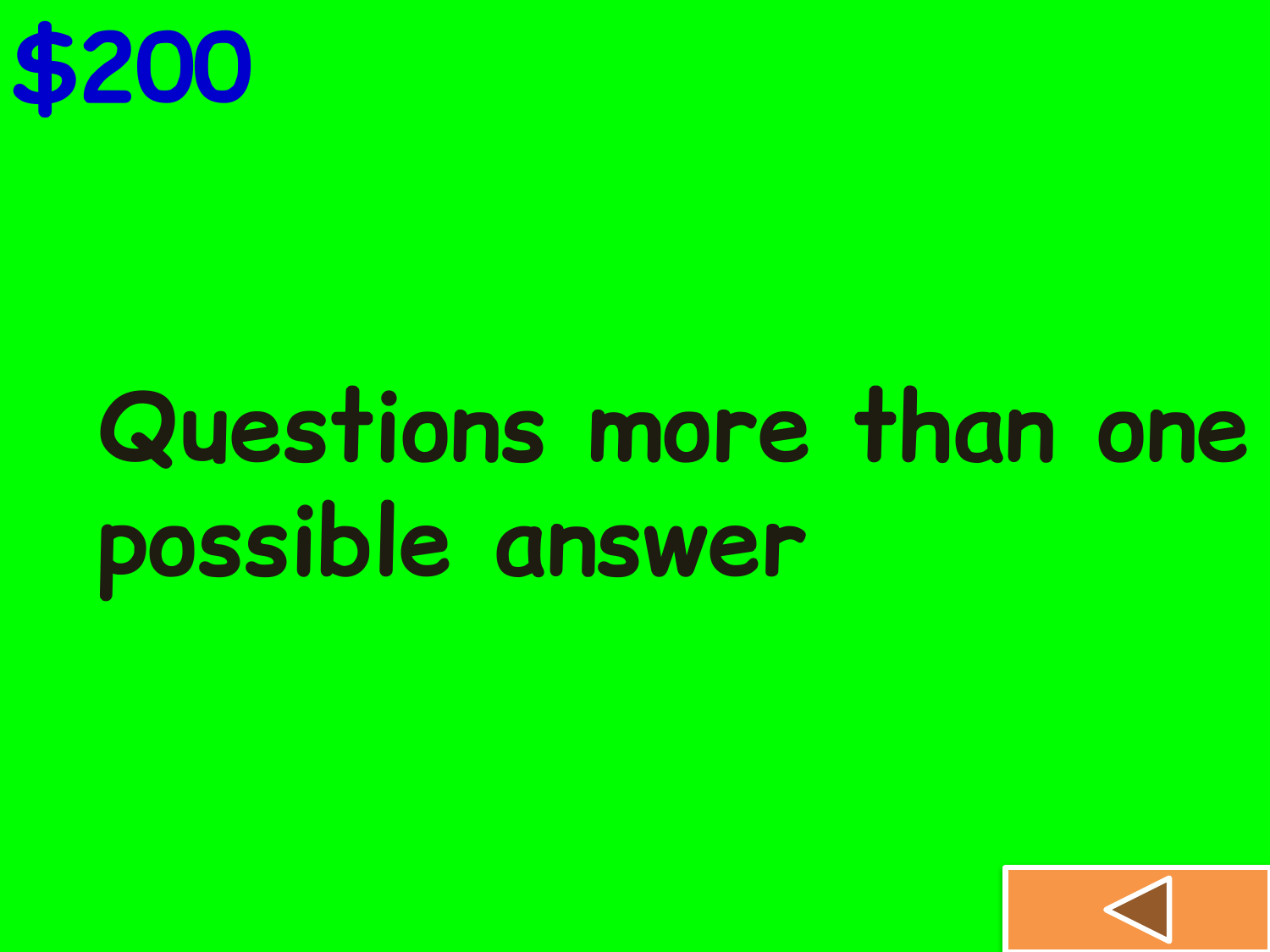

$200
Questions more than one possible answer